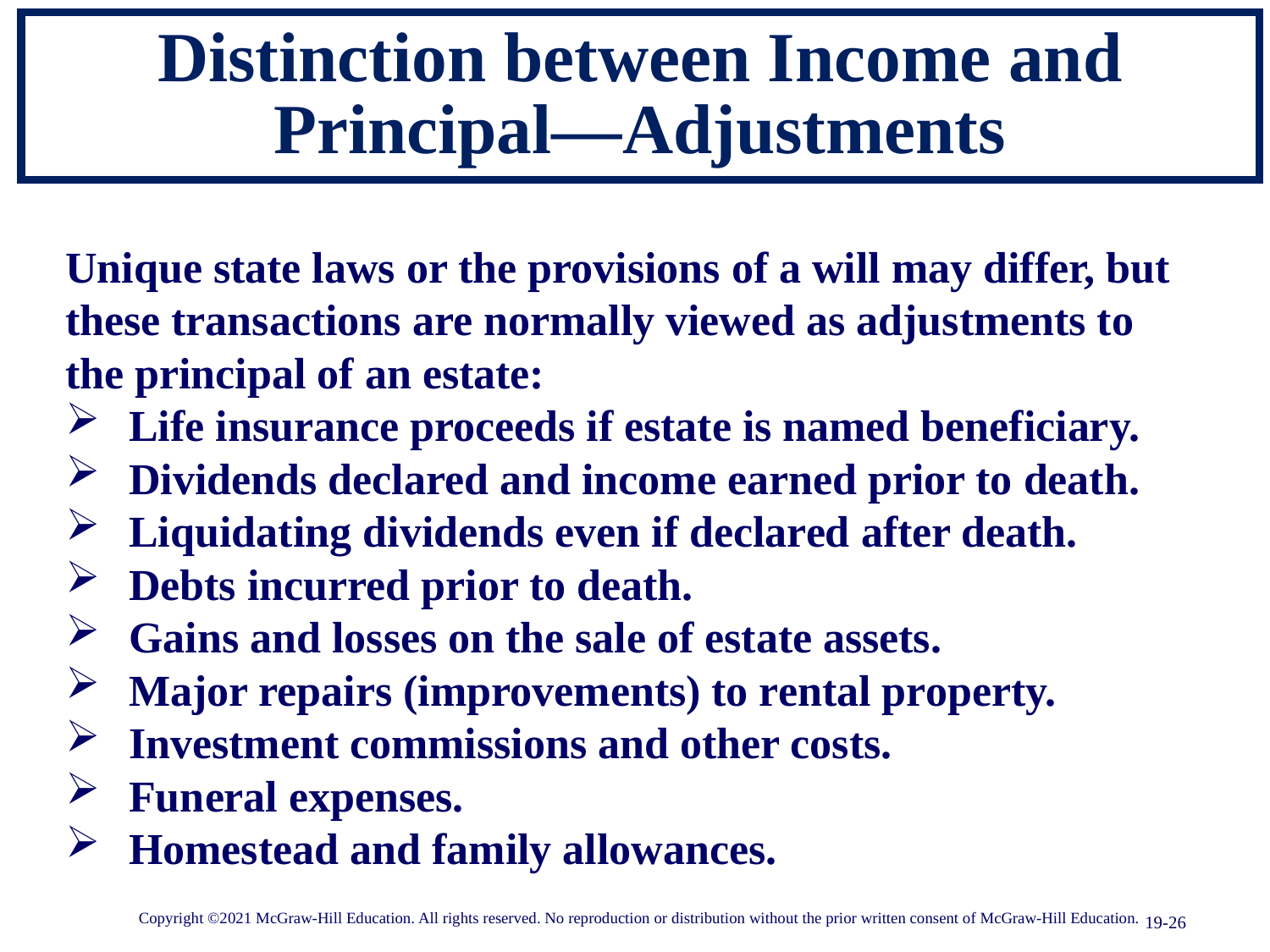

# Distinction between Income and Principal—Adjustments
Unique state laws or the provisions of a will may differ, but these transactions are normally viewed as adjustments to the principal of an estate:
Life insurance proceeds if estate is named beneficiary.
Dividends declared and income earned prior to death.
Liquidating dividends even if declared after death.
Debts incurred prior to death.
Gains and losses on the sale of estate assets.
Major repairs (improvements) to rental property.
Investment commissions and other costs.
Funeral expenses.
Homestead and family allowances.

Copyright ©2021 McGraw-Hill Education. All rights reserved. No reproduction or distribution without the prior written consent of McGraw-Hill Education.
19-26